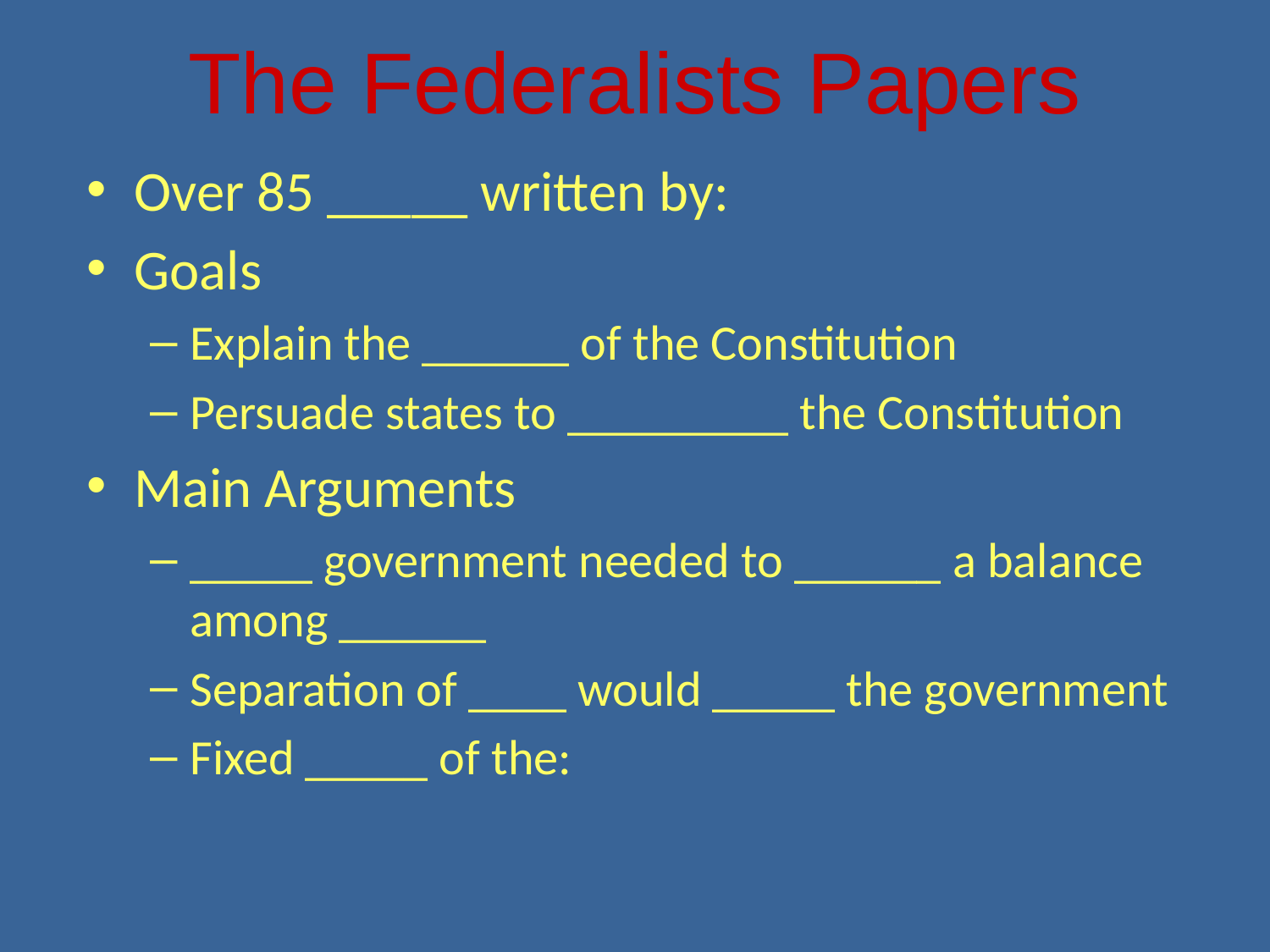

# The Federalists Papers
Over 85 _____ written by:
Goals
Explain the ______ of the Constitution
Persuade states to _________ the Constitution
Main Arguments
_____ government needed to ______ a balance among ______
Separation of ____ would _____ the government
Fixed _____ of the: